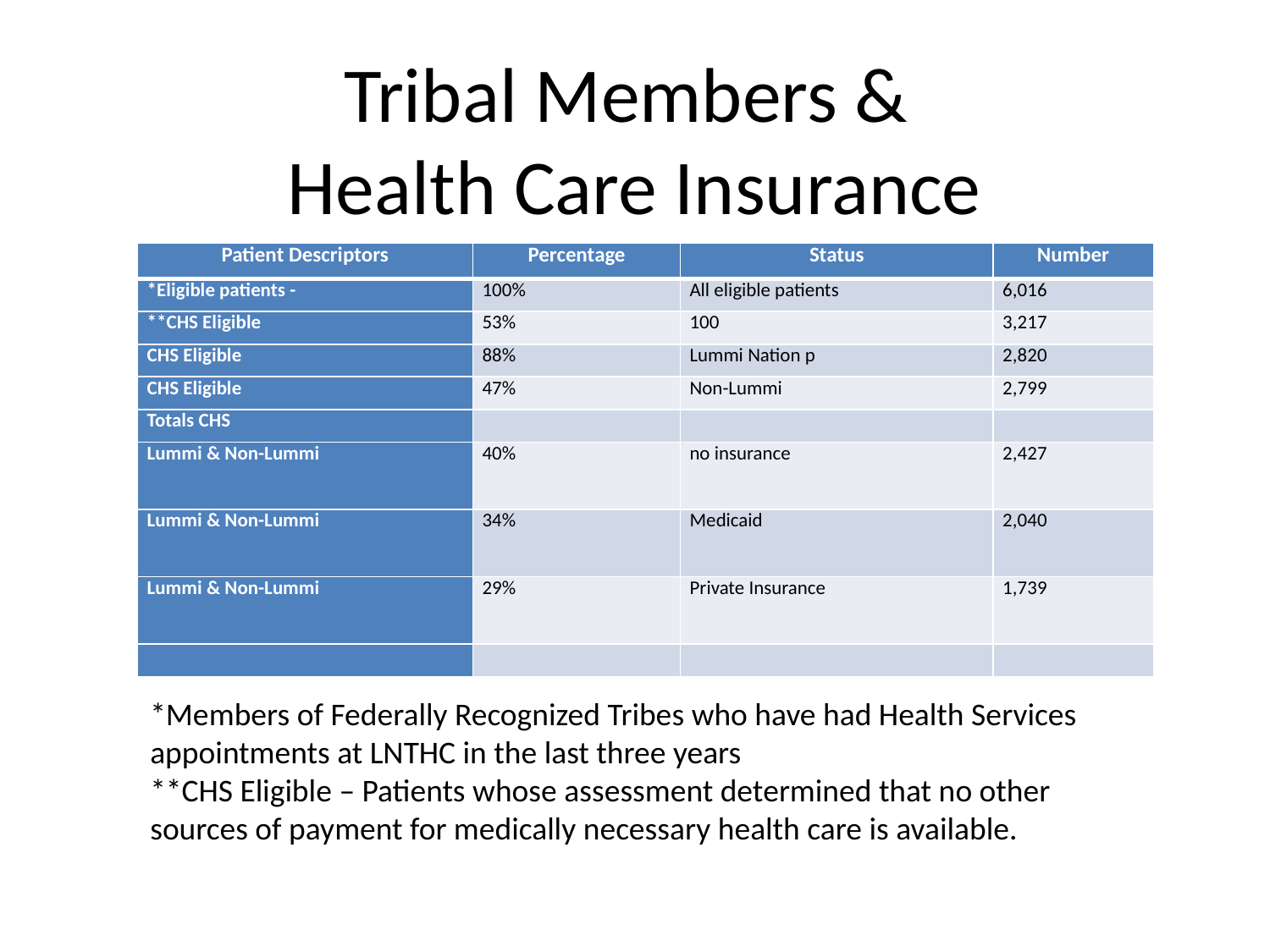

Tribal Members &
Health Care Insurance
| Patient Descriptors | Percentage | Status | Number |
| --- | --- | --- | --- |
| \*Eligible patients - | 100% | All eligible patients | 6,016 |
| \*\*CHS Eligible | 53% | 100 | 3,217 |
| CHS Eligible | 88% | Lummi Nation p | 2,820 |
| CHS Eligible | 47% | Non-Lummi | 2,799 |
| Totals CHS |  |  |  |
| Lummi & Non-Lummi | 40% | no insurance | 2,427 |
| Lummi & Non-Lummi | 34% | Medicaid | 2,040 |
| Lummi & Non-Lummi | 29% | Private Insurance | 1,739 |
|  |  |  |  |

*Members of Federally Recognized Tribes who have had Health Services appointments at LNTHC in the last three years
**CHS Eligible – Patients whose assessment determined that no other sources of payment for medically necessary health care is available.